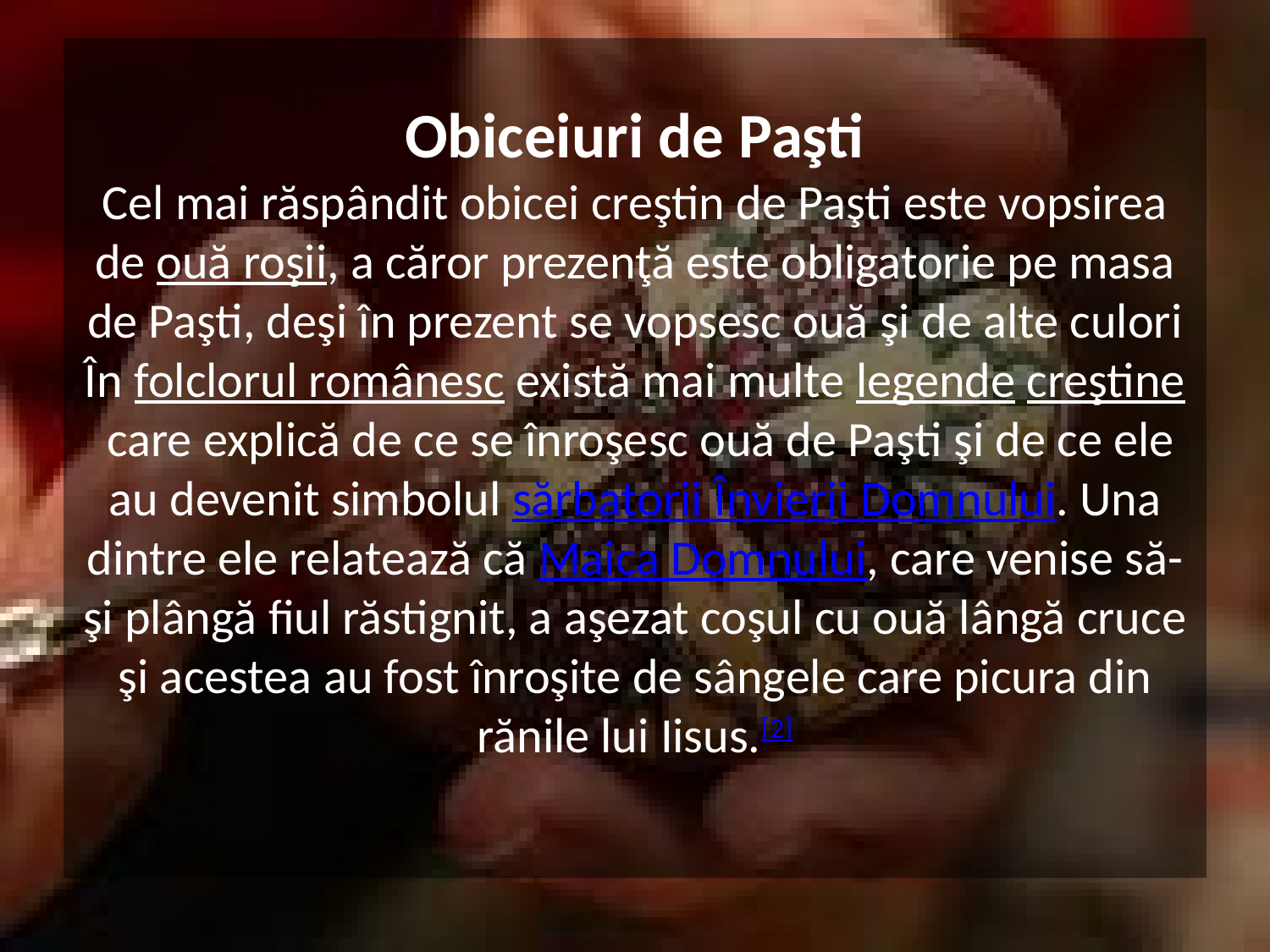

# Obiceiuri de Paşti Cel mai răspândit obicei creştin de Paşti este vopsirea de ouă roşii, a căror prezenţă este obligatorie pe masa de Paşti, deşi în prezent se vopsesc ouă şi de alte culori În folclorul românesc există mai multe legende creştine care explică de ce se înroşesc ouă de Paşti şi de ce ele au devenit simbolul sărbatorii Învierii Domnului. Una dintre ele relatează că Maica Domnului, care venise să-şi plângă fiul răstignit, a aşezat coşul cu ouă lângă cruce şi acestea au fost înroşite de sângele care picura din rănile lui Iisus.[2]